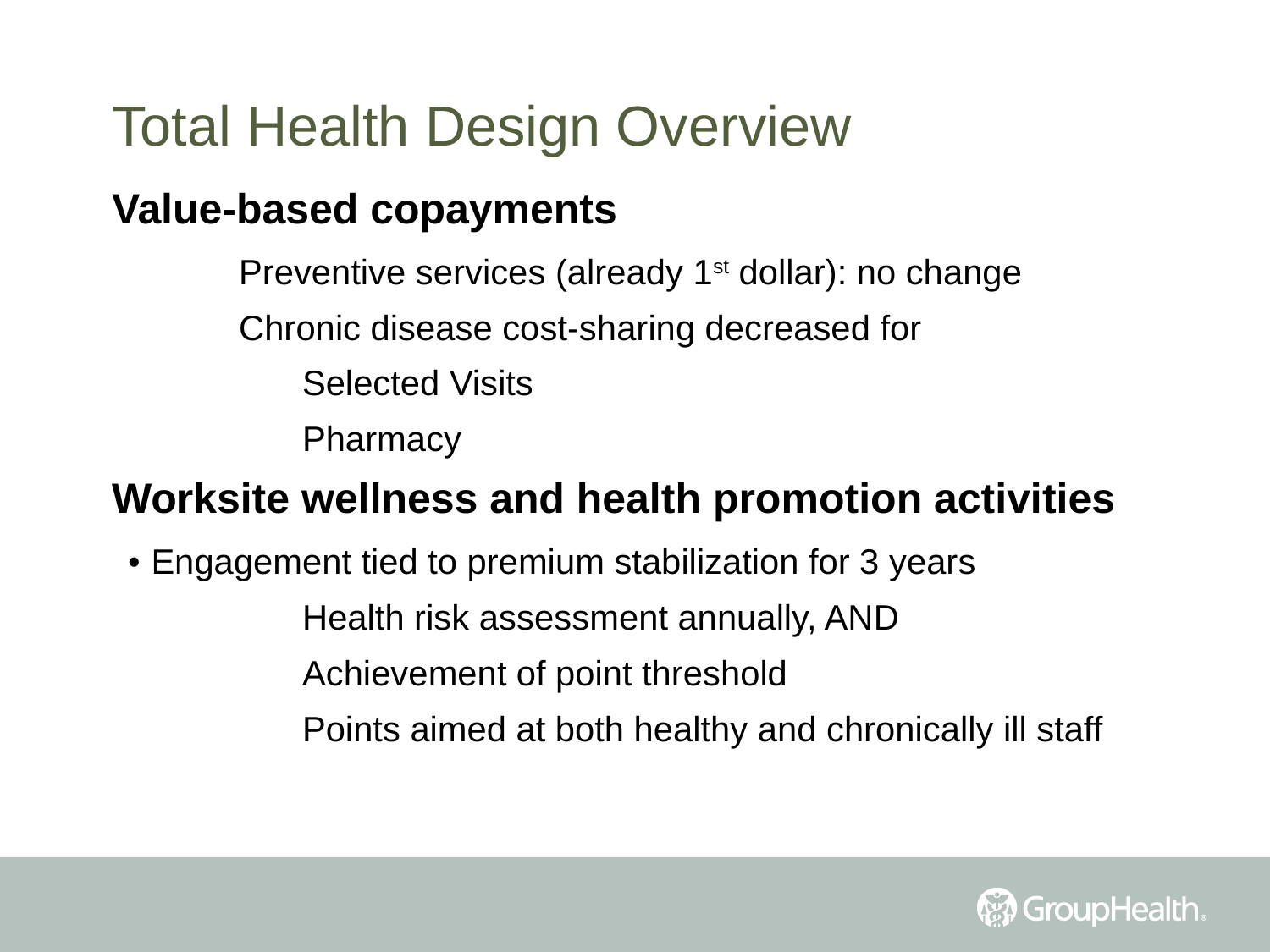

# Total Health Design Overview
Value-based copayments
Preventive services (already 1st dollar): no change
Chronic disease cost-sharing decreased for
Selected Visits
Pharmacy
Worksite wellness and health promotion activities
Engagement tied to premium stabilization for 3 years
Health risk assessment annually, AND
Achievement of point threshold
Points aimed at both healthy and chronically ill staff